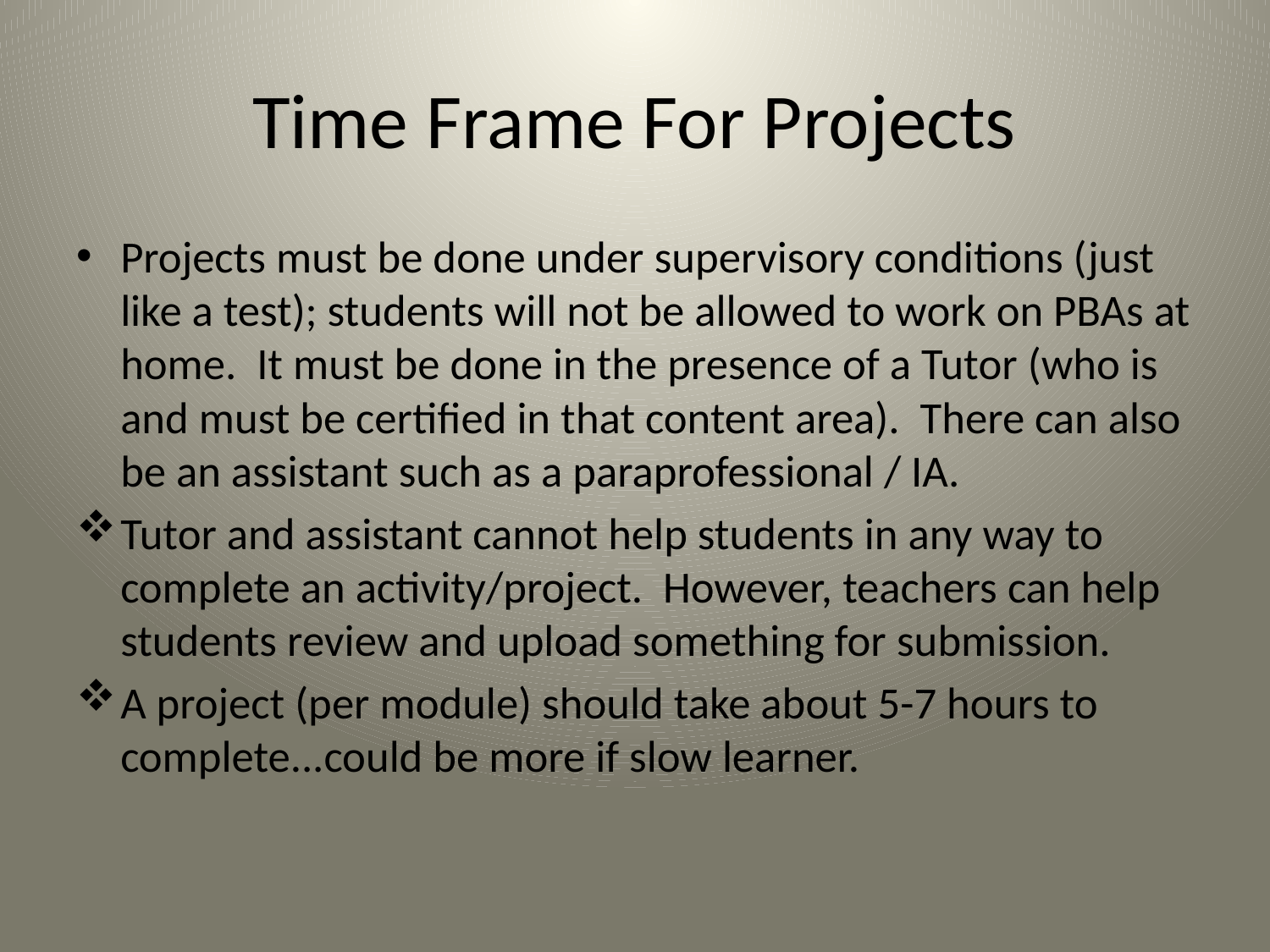

# Time Frame For Projects
Projects must be done under supervisory conditions (just like a test); students will not be allowed to work on PBAs at home.  It must be done in the presence of a Tutor (who is and must be certified in that content area).  There can also be an assistant such as a paraprofessional / IA.
Tutor and assistant cannot help students in any way to complete an activity/project.  However, teachers can help students review and upload something for submission.
A project (per module) should take about 5-7 hours to complete...could be more if slow learner.